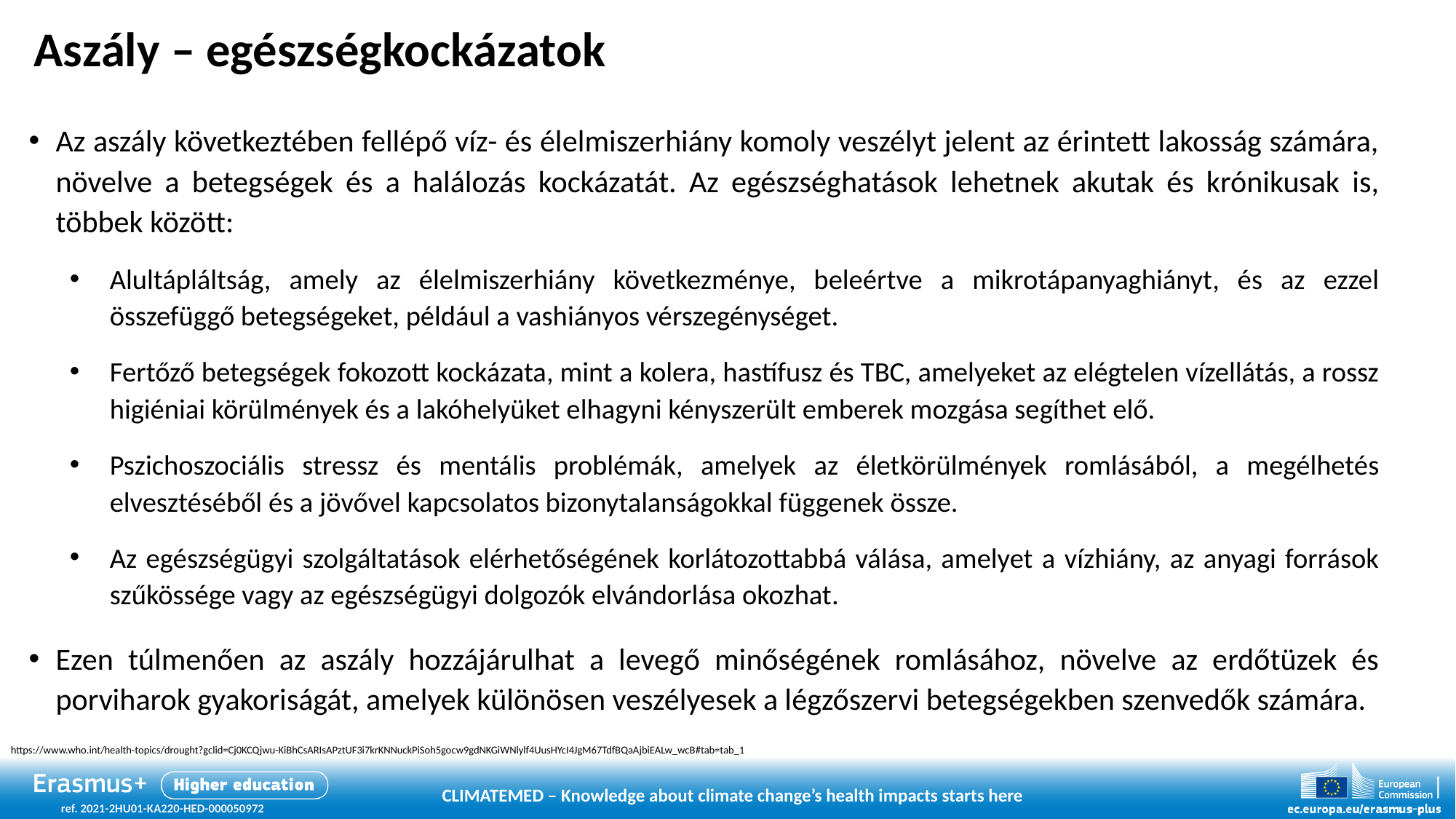

# Aszály – egészségkockázatok
Az aszály következtében fellépő víz- és élelmiszerhiány komoly veszélyt jelent az érintett lakosság számára, növelve a betegségek és a halálozás kockázatát. Az egészséghatások lehetnek akutak és krónikusak is, többek között:
Alultápláltság, amely az élelmiszerhiány következménye, beleértve a mikrotápanyaghiányt, és az ezzel összefüggő betegségeket, például a vashiányos vérszegénységet.
Fertőző betegségek fokozott kockázata, mint a kolera, hastífusz és TBC, amelyeket az elégtelen vízellátás, a rossz higiéniai körülmények és a lakóhelyüket elhagyni kényszerült emberek mozgása segíthet elő.
Pszichoszociális stressz és mentális problémák, amelyek az életkörülmények romlásából, a megélhetés elvesztéséből és a jövővel kapcsolatos bizonytalanságokkal függenek össze.
Az egészségügyi szolgáltatások elérhetőségének korlátozottabbá válása, amelyet a vízhiány, az anyagi források szűkössége vagy az egészségügyi dolgozók elvándorlása okozhat.
Ezen túlmenően az aszály hozzájárulhat a levegő minőségének romlásához, növelve az erdőtüzek és porviharok gyakoriságát, amelyek különösen veszélyesek a légzőszervi betegségekben szenvedők számára.

https://www.who.int/health-topics/drought?gclid=Cj0KCQjwu-KiBhCsARIsAPztUF3i7krKNNuckPiSoh5gocw9gdNKGiWNlylf4UusHYcI4JgM67TdfBQaAjbiEALw_wcB#tab=tab_1